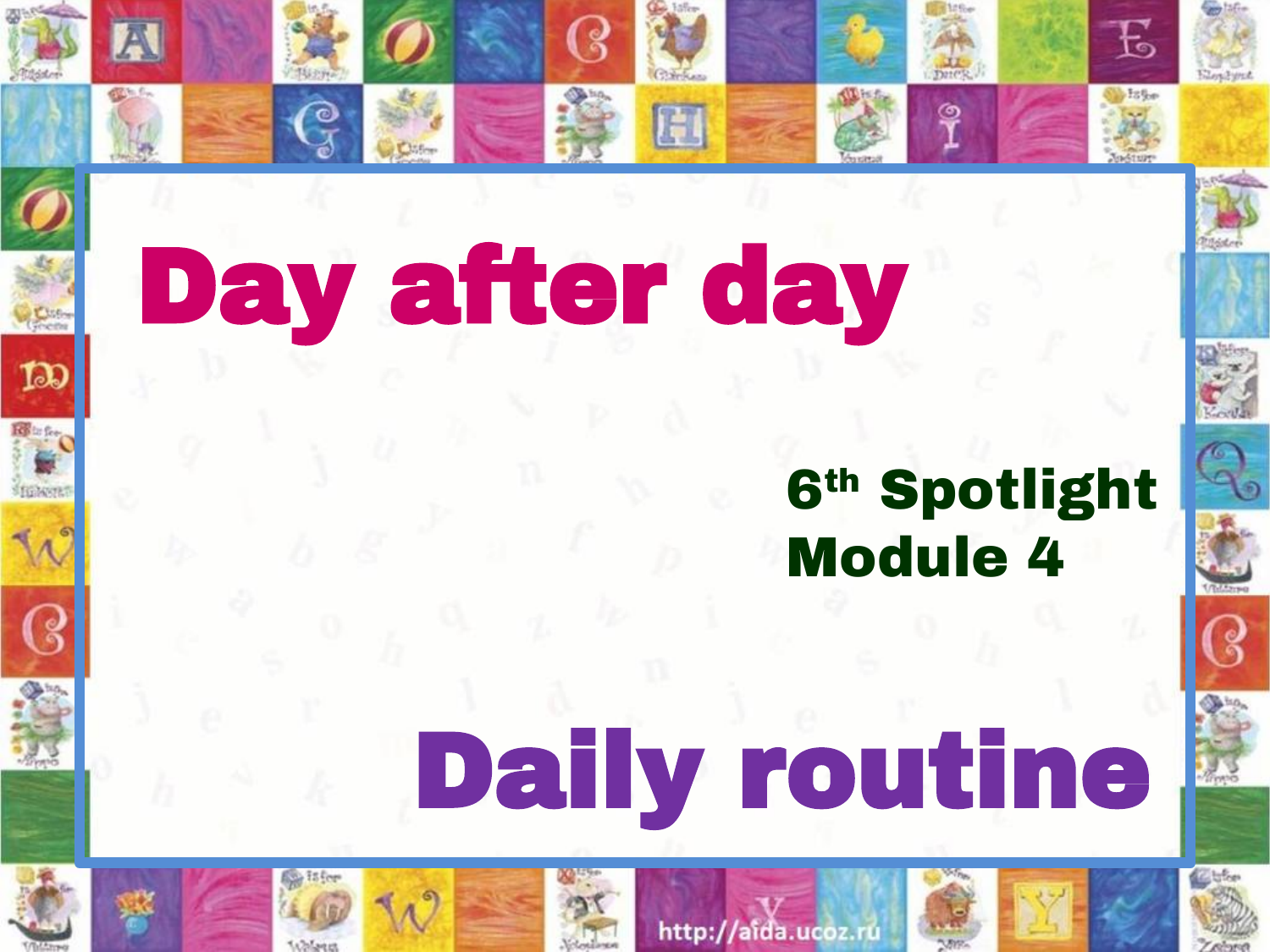

Day after day
6th Spotlight
Module 4
Daily routine